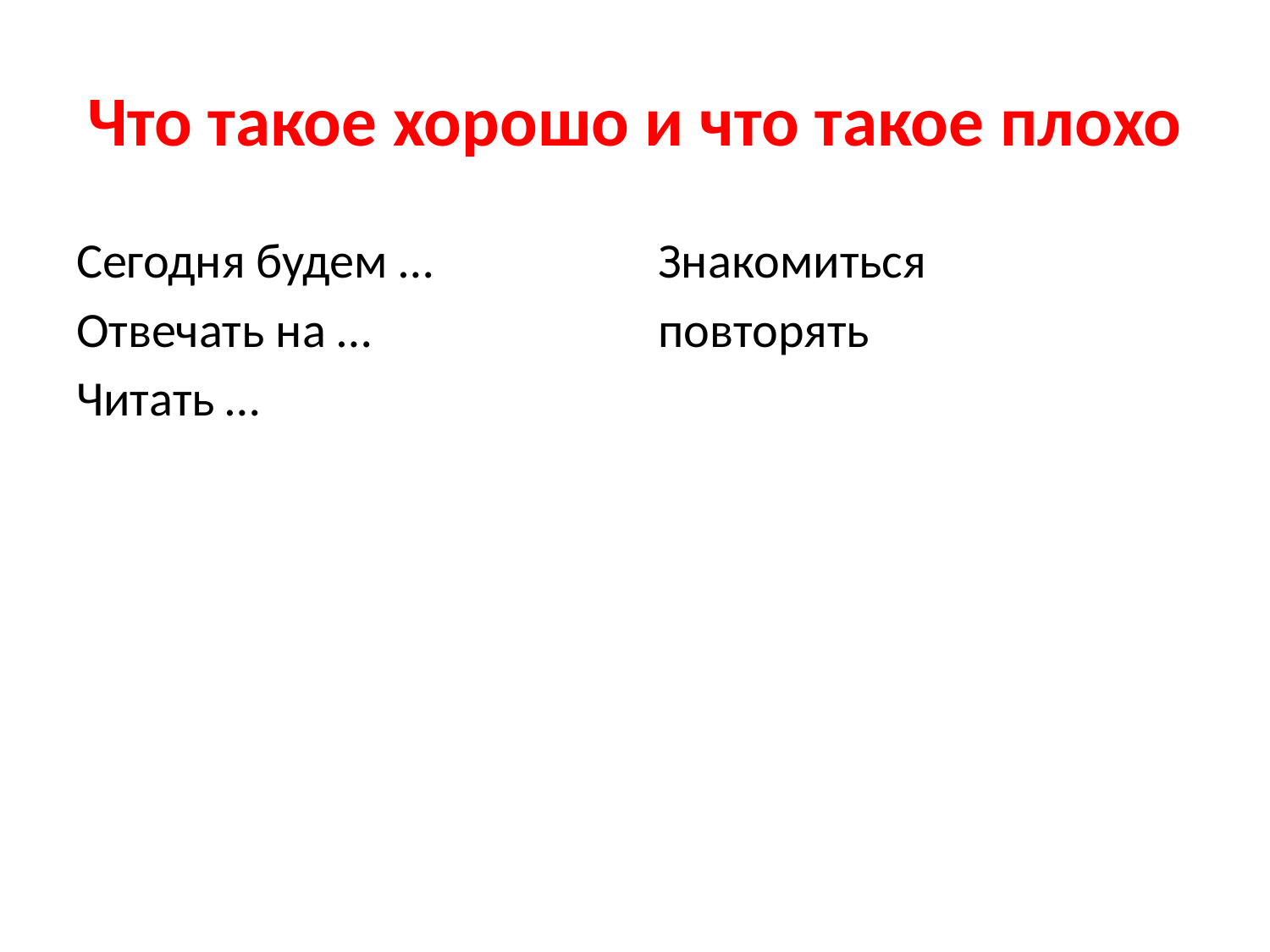

# Что такое хорошо и что такое плохо
Сегодня будем …
Отвечать на …
Читать …

Знакомиться
повторять